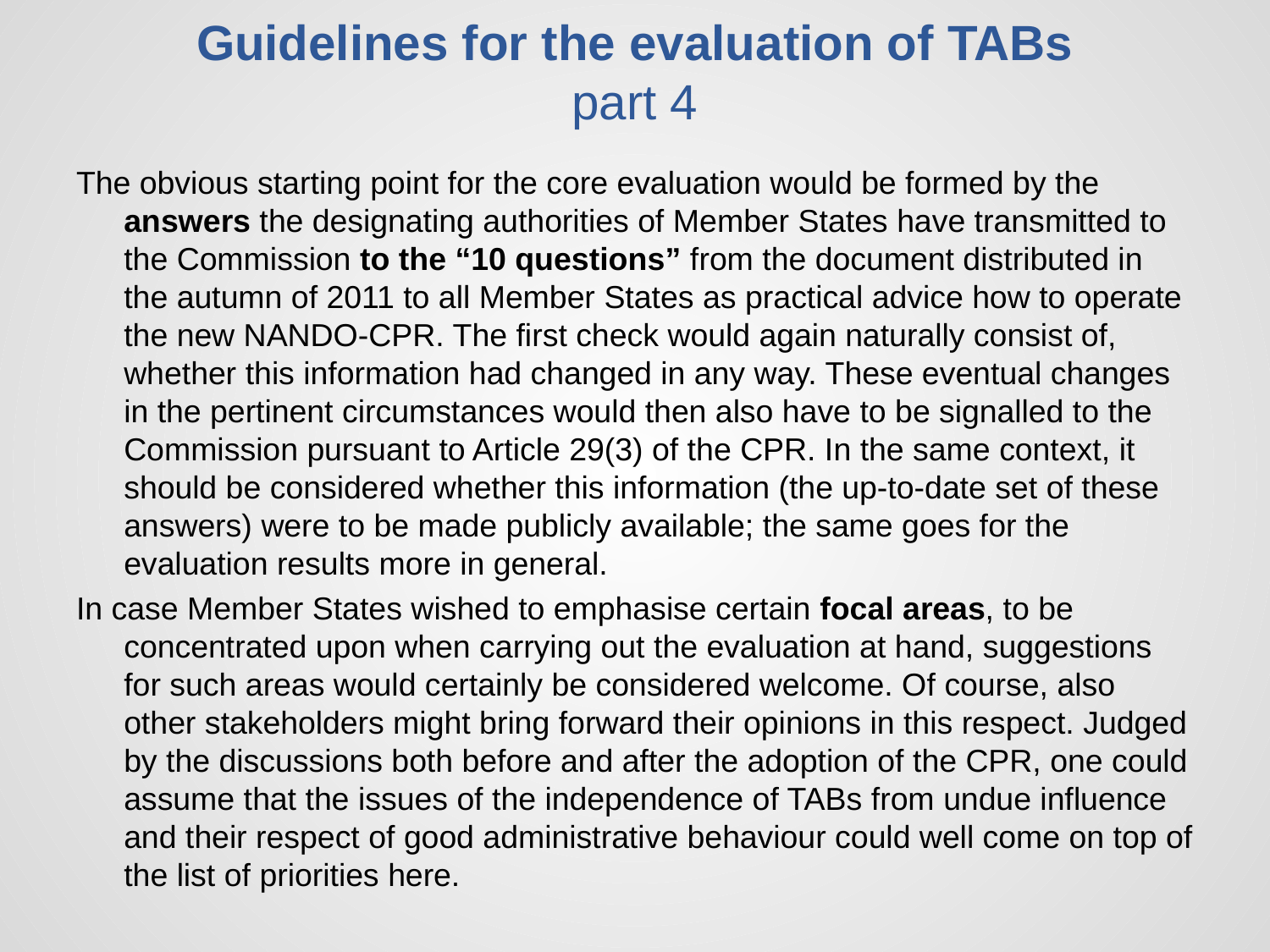

# Guidelines for the evaluation of TABs part 4
The obvious starting point for the core evaluation would be formed by the answers the designating authorities of Member States have transmitted to the Commission to the “10 questions” from the document distributed in the autumn of 2011 to all Member States as practical advice how to operate the new NANDO-CPR. The first check would again naturally consist of, whether this information had changed in any way. These eventual changes in the pertinent circumstances would then also have to be signalled to the Commission pursuant to Article 29(3) of the CPR. In the same context, it should be considered whether this information (the up-to-date set of these answers) were to be made publicly available; the same goes for the evaluation results more in general.
In case Member States wished to emphasise certain focal areas, to be concentrated upon when carrying out the evaluation at hand, suggestions for such areas would certainly be considered welcome. Of course, also other stakeholders might bring forward their opinions in this respect. Judged by the discussions both before and after the adoption of the CPR, one could assume that the issues of the independence of TABs from undue influence and their respect of good administrative behaviour could well come on top of the list of priorities here.